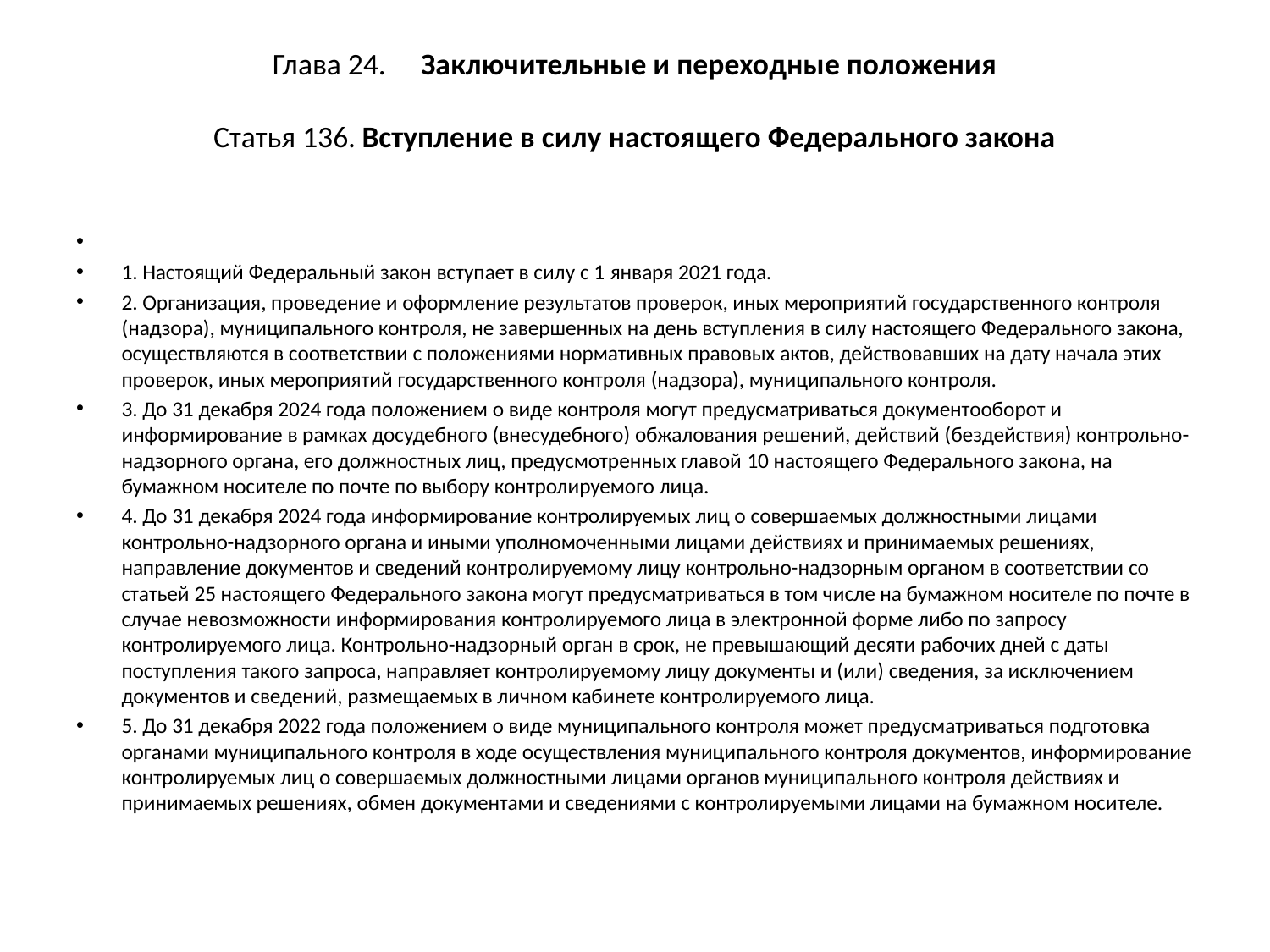

# Глава 24.	Заключительные и переходные положения   Статья 136.	Вступление в силу настоящего Федерального закона

1. Настоящий Федеральный закон вступает в силу с 1 января 2021 года.
2. Организация, проведение и оформление результатов проверок, иных мероприятий государственного контроля (надзора), муниципального контроля, не завершенных на день вступления в силу настоящего Федерального закона, осуществляются в соответствии с положениями нормативных правовых актов, действовавших на дату начала этих проверок, иных мероприятий государственного контроля (надзора), муниципального контроля.
3. До 31 декабря 2024 года положением о виде контроля могут предусматриваться документооборот и информирование в рамках досудебного (внесудебного) обжалования решений, действий (бездействия) контрольно-надзорного органа, его должностных лиц, предусмотренных главой 10 настоящего Федерального закона, на бумажном носителе по почте по выбору контролируемого лица.
4. До 31 декабря 2024 года информирование контролируемых лиц о совершаемых должностными лицами контрольно-надзорного органа и иными уполномоченными лицами действиях и принимаемых решениях, направление документов и сведений контролируемому лицу контрольно-надзорным органом в соответствии со статьей 25 настоящего Федерального закона могут предусматриваться в том числе на бумажном носителе по почте в случае невозможности информирования контролируемого лица в электронной форме либо по запросу контролируемого лица. Контрольно-надзорный орган в срок, не превышающий десяти рабочих дней с даты поступления такого запроса, направляет контролируемому лицу документы и (или) сведения, за исключением документов и сведений, размещаемых в личном кабинете контролируемого лица.
5. До 31 декабря 2022 года положением о виде муниципального контроля может предусматриваться подготовка органами муниципального контроля в ходе осуществления муниципального контроля документов, информирование контролируемых лиц о совершаемых должностными лицами органов муниципального контроля действиях и принимаемых решениях, обмен документами и сведениями с контролируемыми лицами на бумажном носителе.